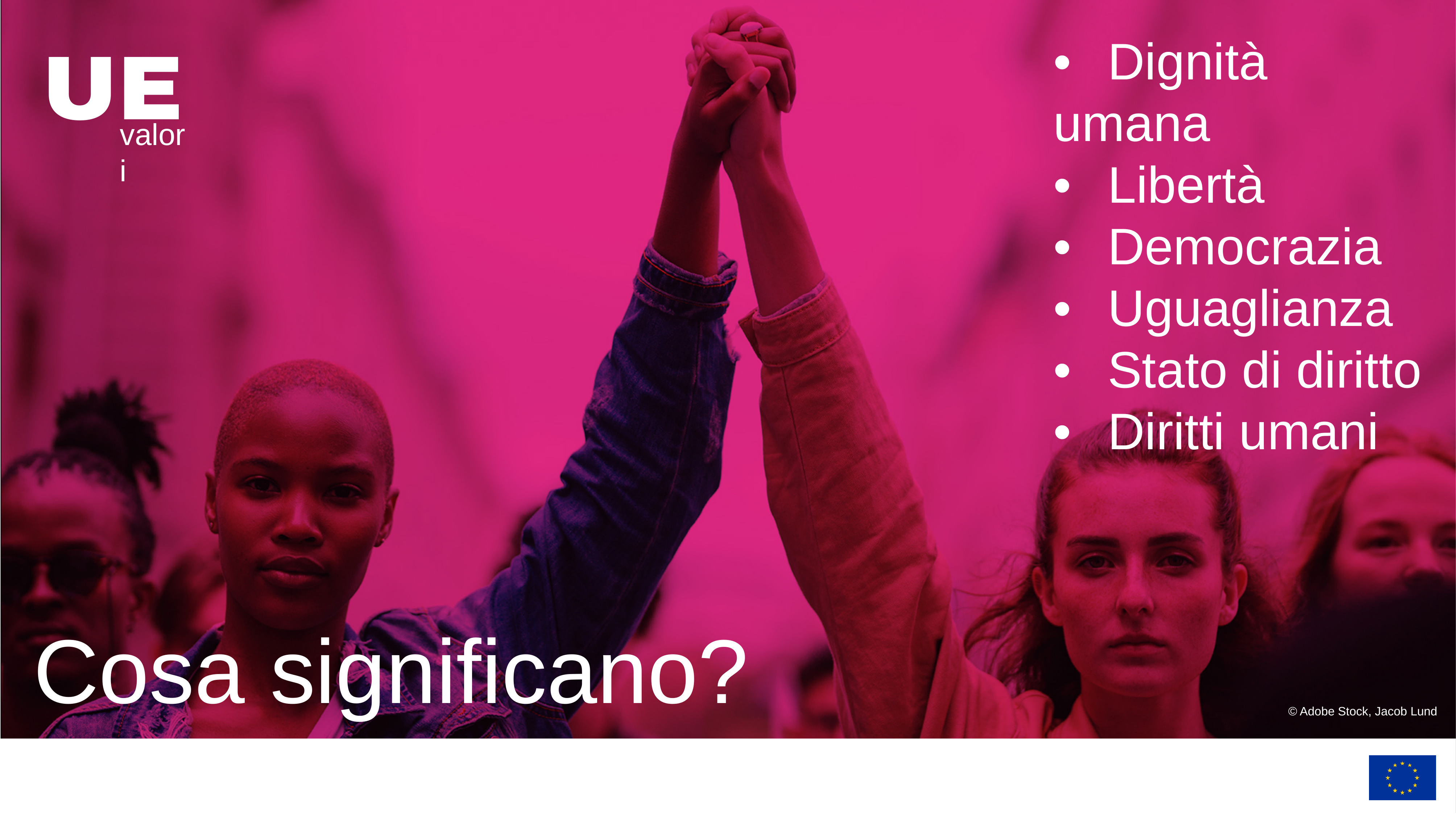

# I valori dell'UE
•	Dignità umana
•	Libertà
•	Democrazia
•	Uguaglianza
•	Stato di diritto
•	Diritti umani
Cosa significano?
© Adobe Stock, Jacob Lund